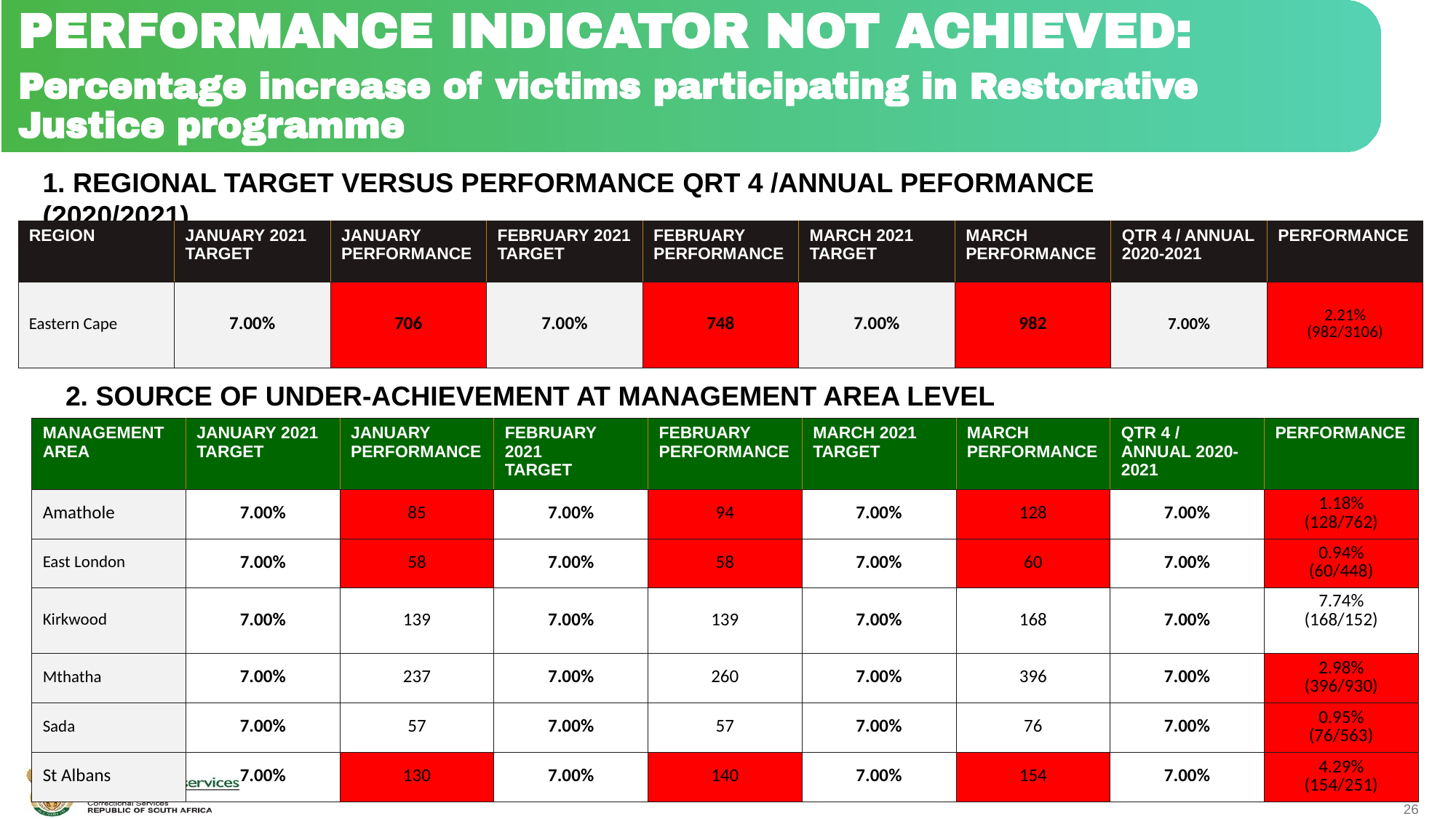

PERFORMANCE INDICATOR NOT ACHIEVED:
Percentage increase of victims participating in Restorative Justice programme

1. REGIONAL TARGET VERSUS PERFORMANCE QRT 4 /ANNUAL PEFORMANCE  (2020/2021)
(2020/2021)
| REGION | JANUARY 2021 TARGET | JANUARY PERFORMANCE | FEBRUARY 2021 TARGET | FEBRUARY PERFORMANCE | MARCH 2021 TARGET | MARCH PERFORMANCE | QTR 4 / ANNUAL 2020-2021 | PERFORMANCE |
| --- | --- | --- | --- | --- | --- | --- | --- | --- |
| Eastern Cape | 7.00% | 706 | 7.00% | 748 | 7.00% | 982 | 7.00% | 2.21% (982/3106) |
   2. SOURCE OF UNDER-ACHIEVEMENT AT MANAGEMENT AREA LEVEL
| MANAGEMENT AREA | JANUARY 2021 TARGET | JANUARY PERFORMANCE | FEBRUARY 2021 TARGET | FEBRUARY PERFORMANCE | MARCH 2021 TARGET | MARCH PERFORMANCE | QTR 4 / ANNUAL 2020-2021 | PERFORMANCE |
| --- | --- | --- | --- | --- | --- | --- | --- | --- |
| Amathole | 7.00% | 85 | 7.00% | 94 | 7.00% | 128 | 7.00% | 1.18% (128/762) |
| East London | 7.00% | 58 | 7.00% | 58 | 7.00% | 60 | 7.00% | 0.94% (60/448) |
| Kirkwood | 7.00% | 139 | 7.00% | 139 | 7.00% | 168 | 7.00% | 7.74% (168/152) |
| Mthatha | 7.00% | 237 | 7.00% | 260 | 7.00% | 396 | 7.00% | 2.98% (396/930) |
| Sada | 7.00% | 57 | 7.00% | 57 | 7.00% | 76 | 7.00% | 0.95% (76/563) |
| St Albans | 7.00% | 130 | 7.00% | 140 | 7.00% | 154 | 7.00% | 4.29% (154/251) |